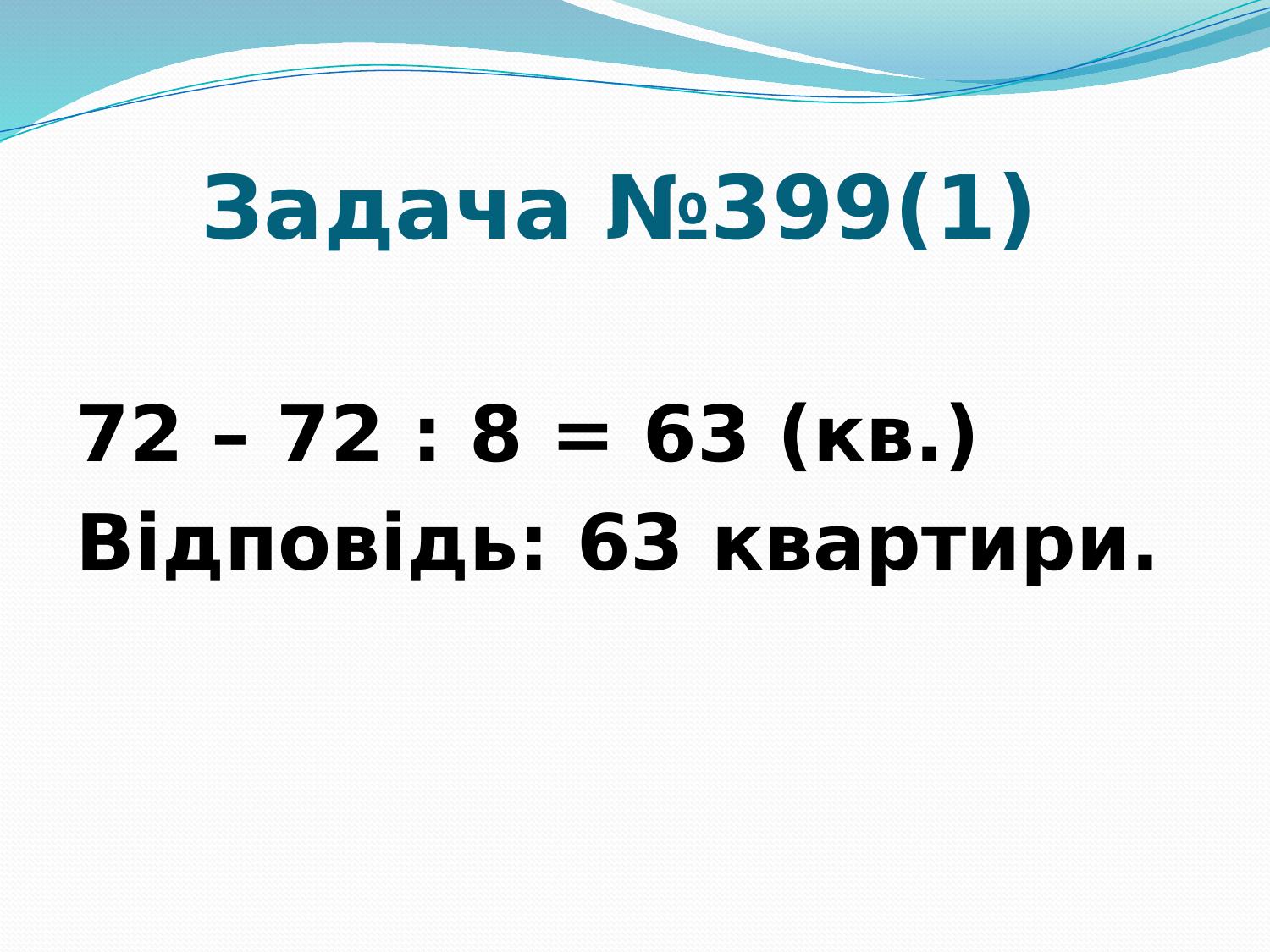

# Задача №399(1)

72 – 72 : 8 = 63 (кв.)
Відповідь: 63 квартири.